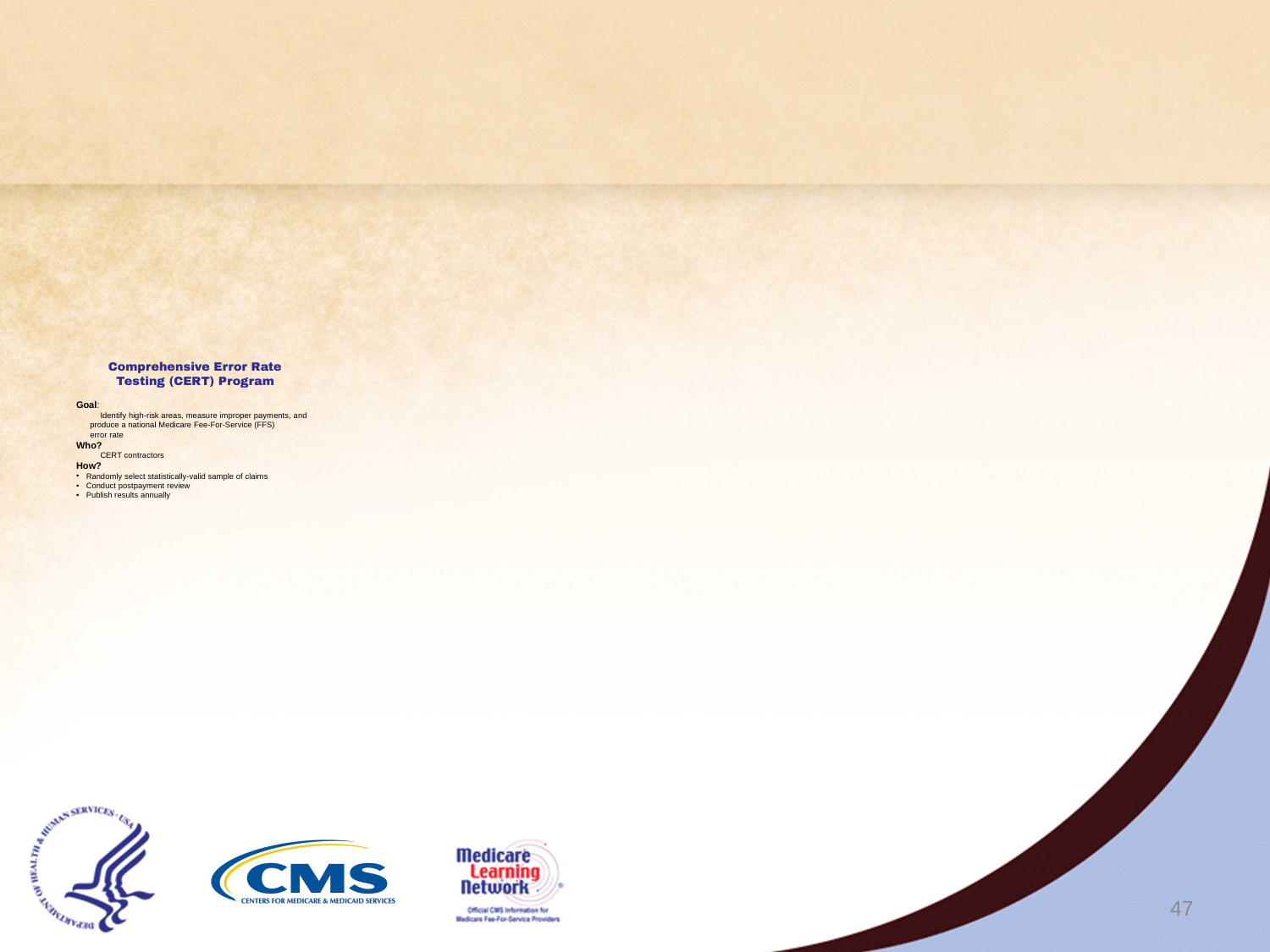

# Comprehensive Error Rate Testing (CERT) Program Goal:
	Identify high-risk areas, measure improper payments, and
      produce a national Medicare Fee-For-Service (FFS)
      error rate
Who?
	CERT contractors
How?
Randomly select statistically-valid sample of claims
Conduct postpayment review
Publish results annually

47